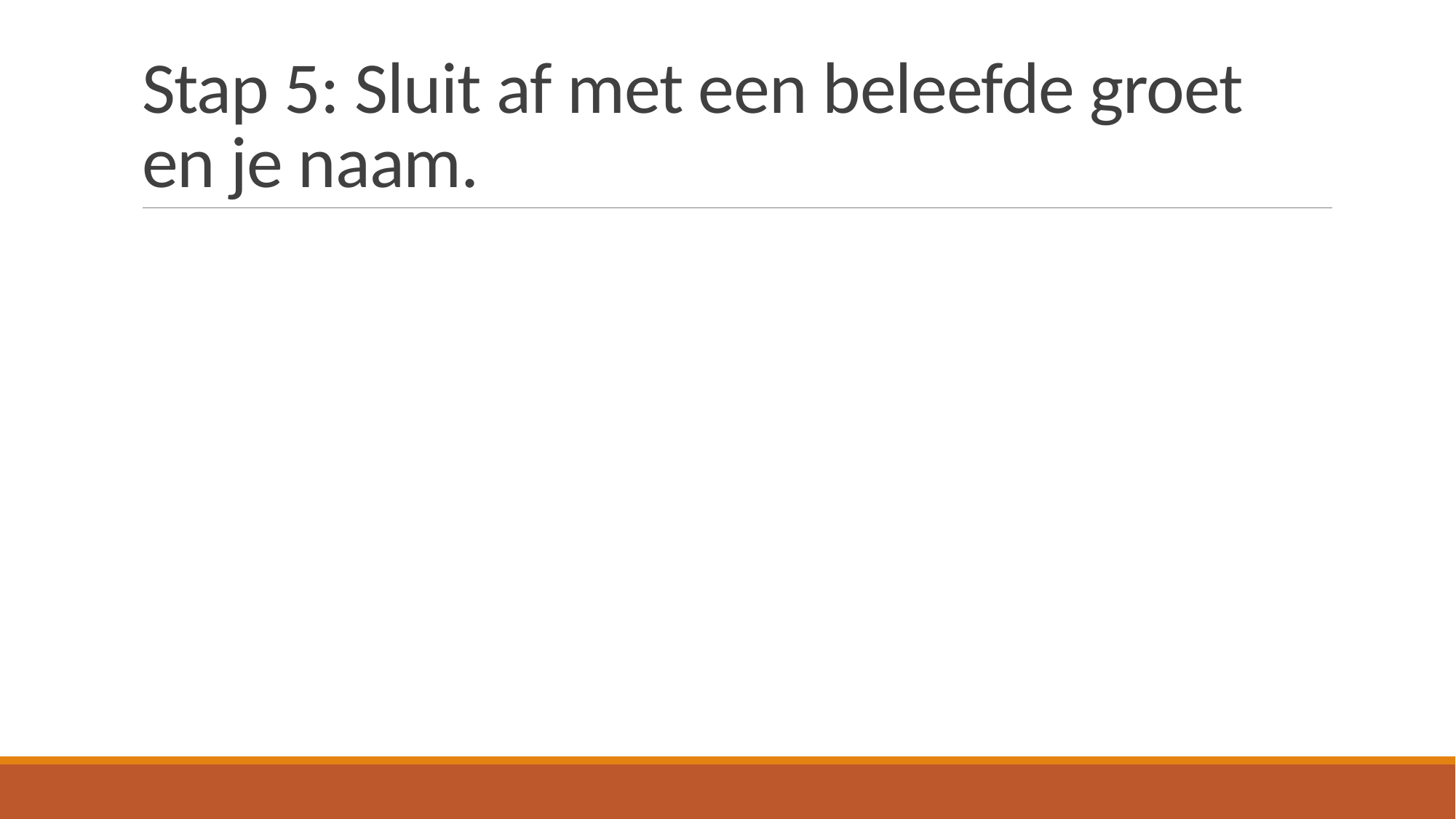

# Stap 5: Sluit af met een beleefde groet en je naam.